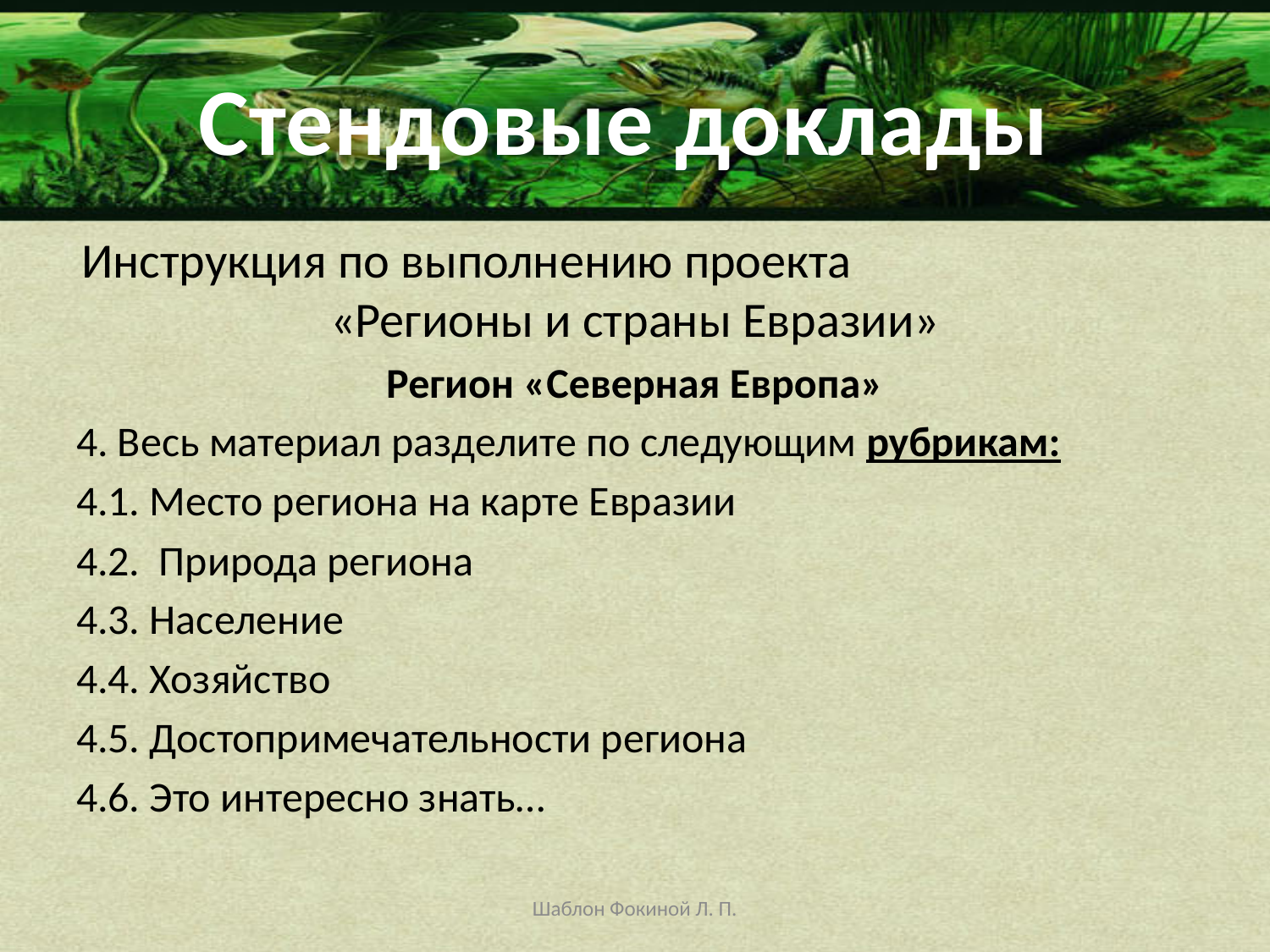

# Стендовые доклады
Инструкция по выполнению проекта                               «Регионы и страны Евразии»
Регион «Северная Европа»
4. Весь материал разделите по следующим рубрикам:
4.1. Место региона на карте Евразии
4.2.  Природа региона
4.3. Население
4.4. Хозяйство
4.5. Достопримечательности региона
4.6. Это интересно знать…
Шаблон Фокиной Л. П.